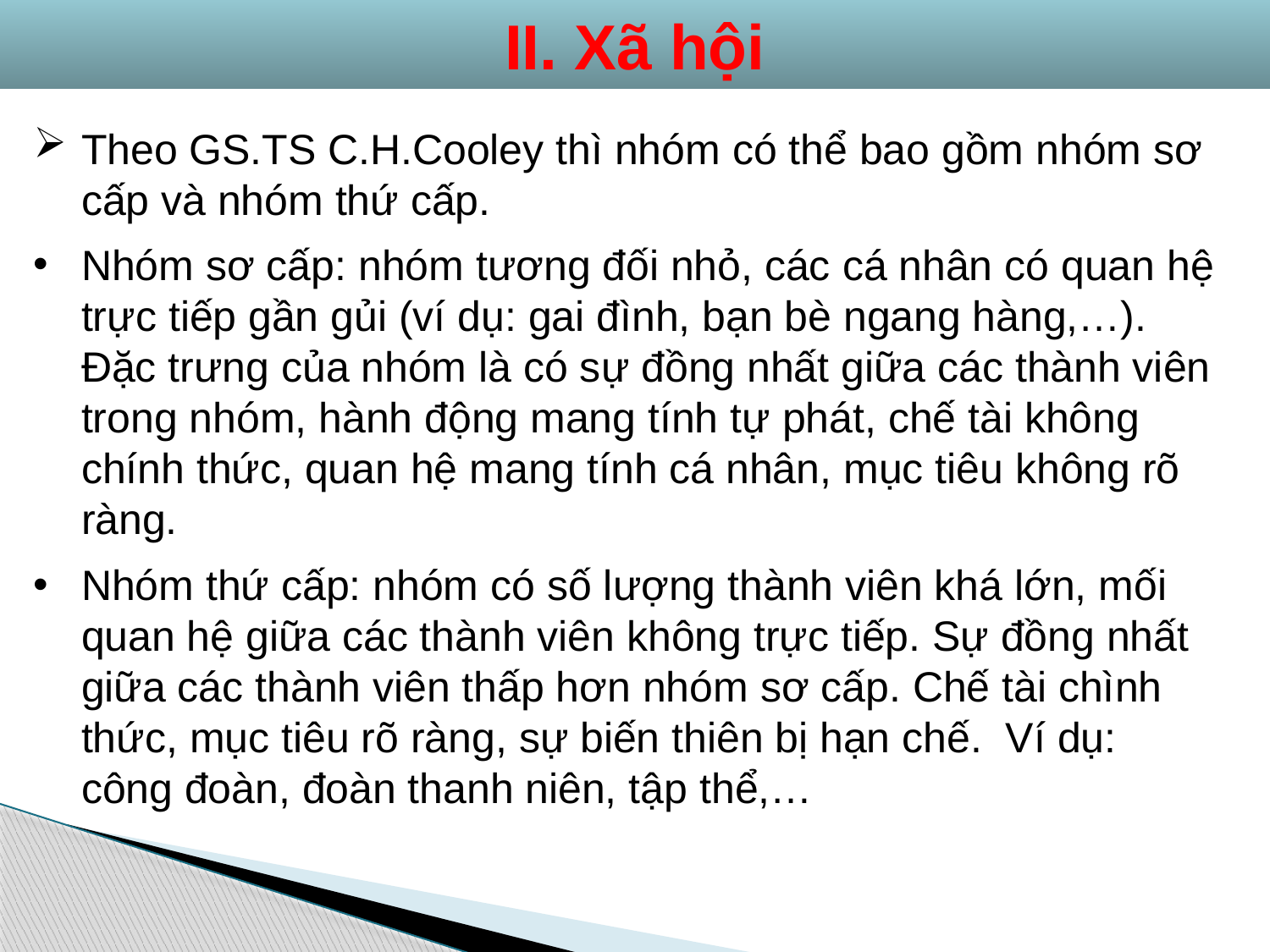

II. Xã hội
Theo GS.TS C.H.Cooley thì nhóm có thể bao gồm nhóm sơ cấp và nhóm thứ cấp.
Nhóm sơ cấp: nhóm tương đối nhỏ, các cá nhân có quan hệ trực tiếp gần gủi (ví dụ: gai đình, bạn bè ngang hàng,…). Đặc trưng của nhóm là có sự đồng nhất giữa các thành viên trong nhóm, hành động mang tính tự phát, chế tài không chính thức, quan hệ mang tính cá nhân, mục tiêu không rõ ràng.
Nhóm thứ cấp: nhóm có số lượng thành viên khá lớn, mối quan hệ giữa các thành viên không trực tiếp. Sự đồng nhất giữa các thành viên thấp hơn nhóm sơ cấp. Chế tài chình thức, mục tiêu rõ ràng, sự biến thiên bị hạn chế.  Ví dụ: công đoàn, đoàn thanh niên, tập thể,…